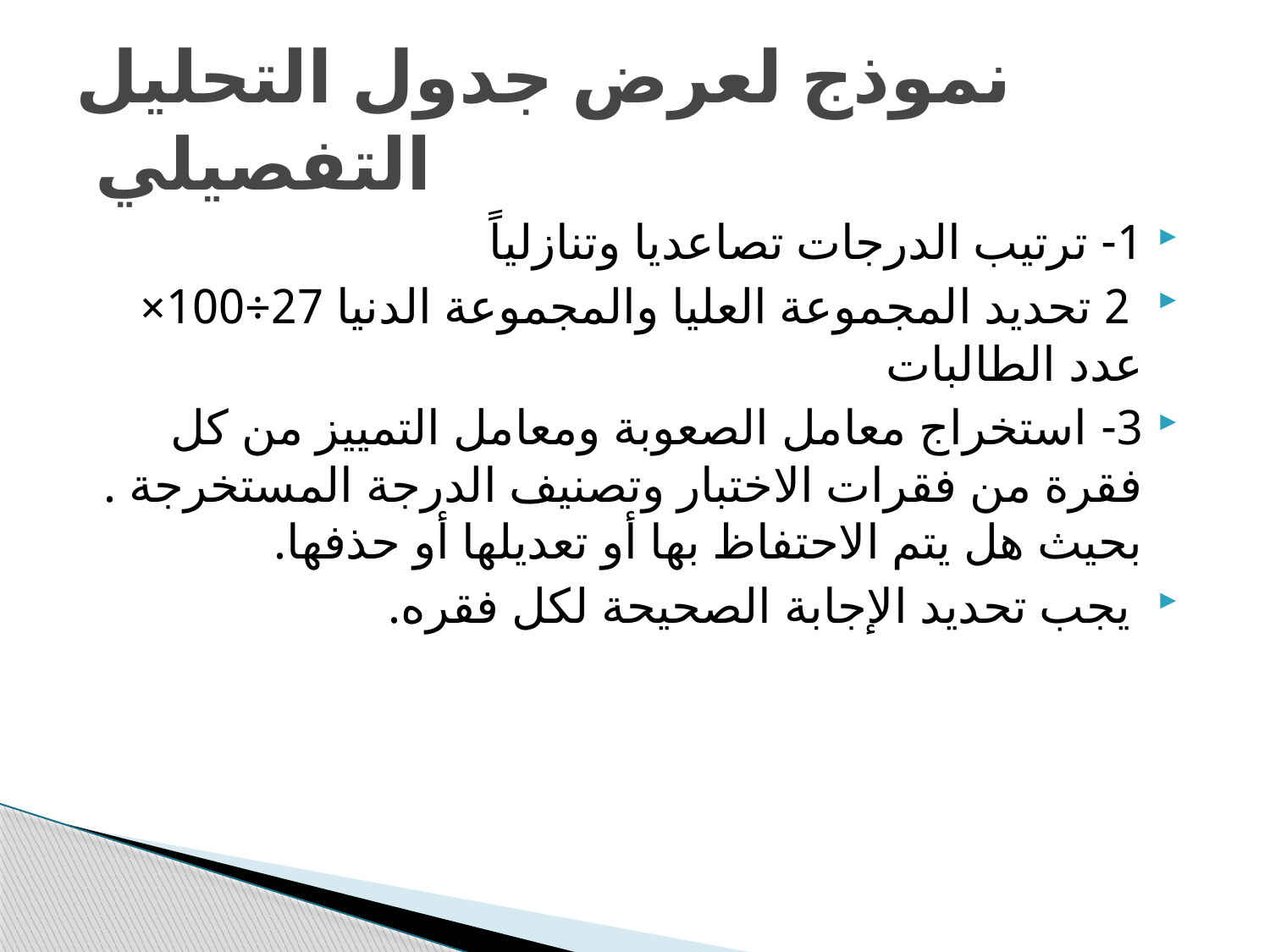

# نموذج لعرض جدول التحليل التفصيلي
1- ترتيب الدرجات تصاعديا وتنازلياً
 2 تحديد المجموعة العليا والمجموعة الدنيا 27÷100× عدد الطالبات
3- استخراج معامل الصعوبة ومعامل التمييز من كل فقرة من فقرات الاختبار وتصنيف الدرجة المستخرجة . بحيث هل يتم الاحتفاظ بها أو تعديلها أو حذفها.
 يجب تحديد الإجابة الصحيحة لكل فقره.